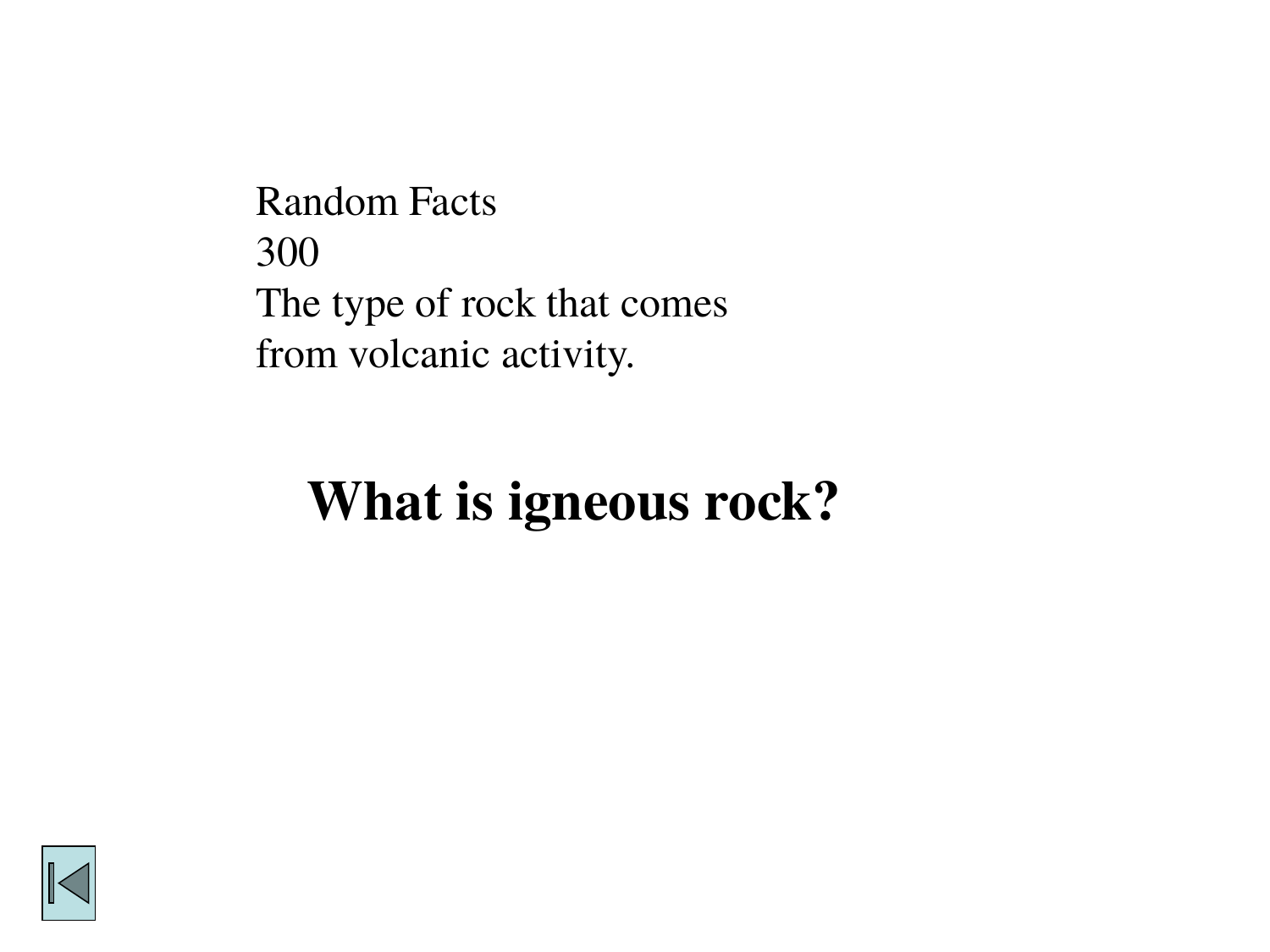

Random Facts
300
The type of rock that comes from volcanic activity.
What is igneous rock?